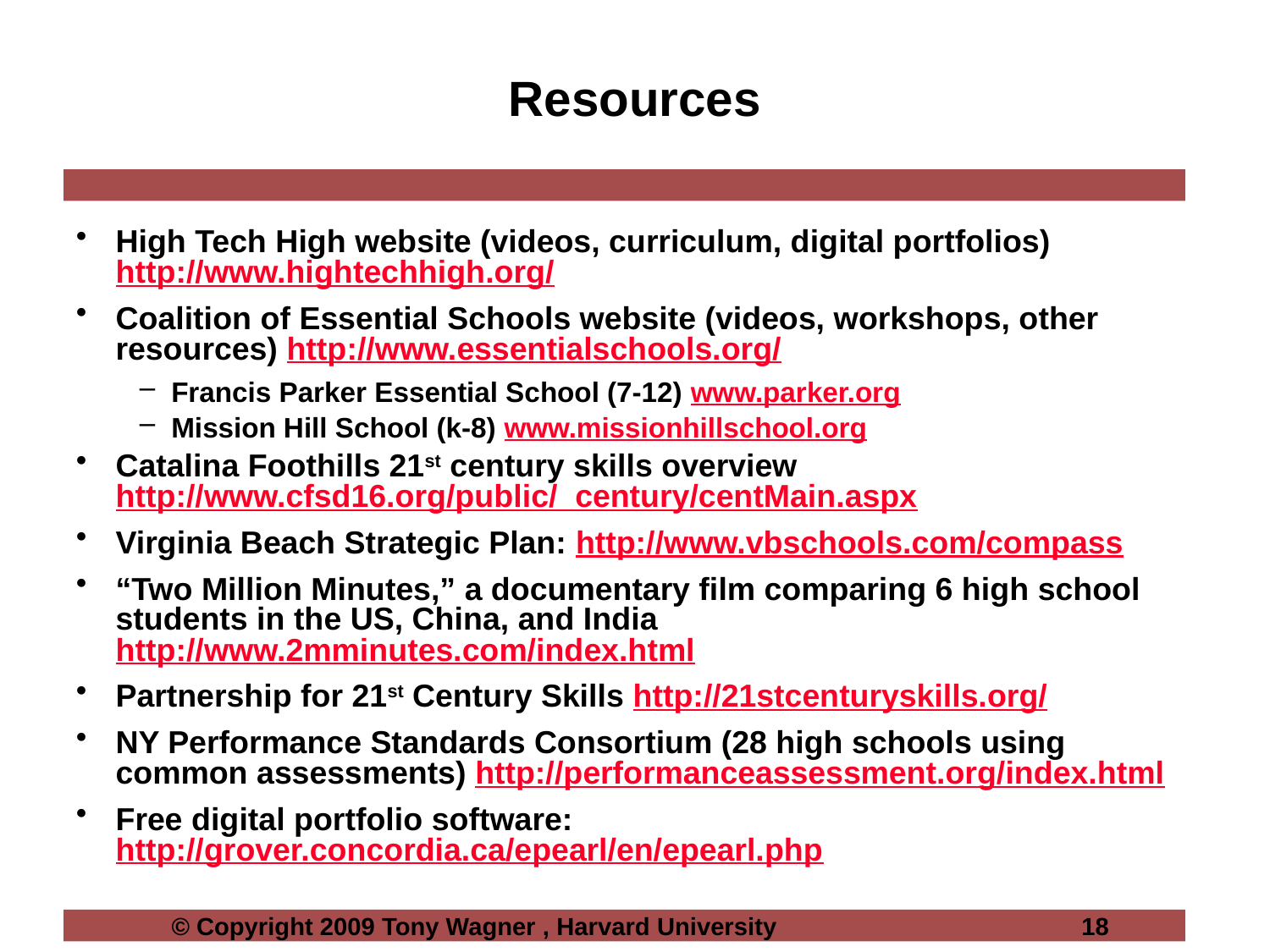

Resources
High Tech High website (videos, curriculum, digital portfolios) http://www.hightechhigh.org/
Coalition of Essential Schools website (videos, workshops, other resources) http://www.essentialschools.org/
Francis Parker Essential School (7-12) www.parker.org
Mission Hill School (k-8) www.missionhillschool.org
Catalina Foothills 21st century skills overview http://www.cfsd16.org/public/_century/centMain.aspx
Virginia Beach Strategic Plan: http://www.vbschools.com/compass
“Two Million Minutes,” a documentary film comparing 6 high school students in the US, China, and India http://www.2mminutes.com/index.html
Partnership for 21st Century Skills http://21stcenturyskills.org/
NY Performance Standards Consortium (28 high schools using common assessments) http://performanceassessment.org/index.html
Free digital portfolio software: http://grover.concordia.ca/epearl/en/epearl.php